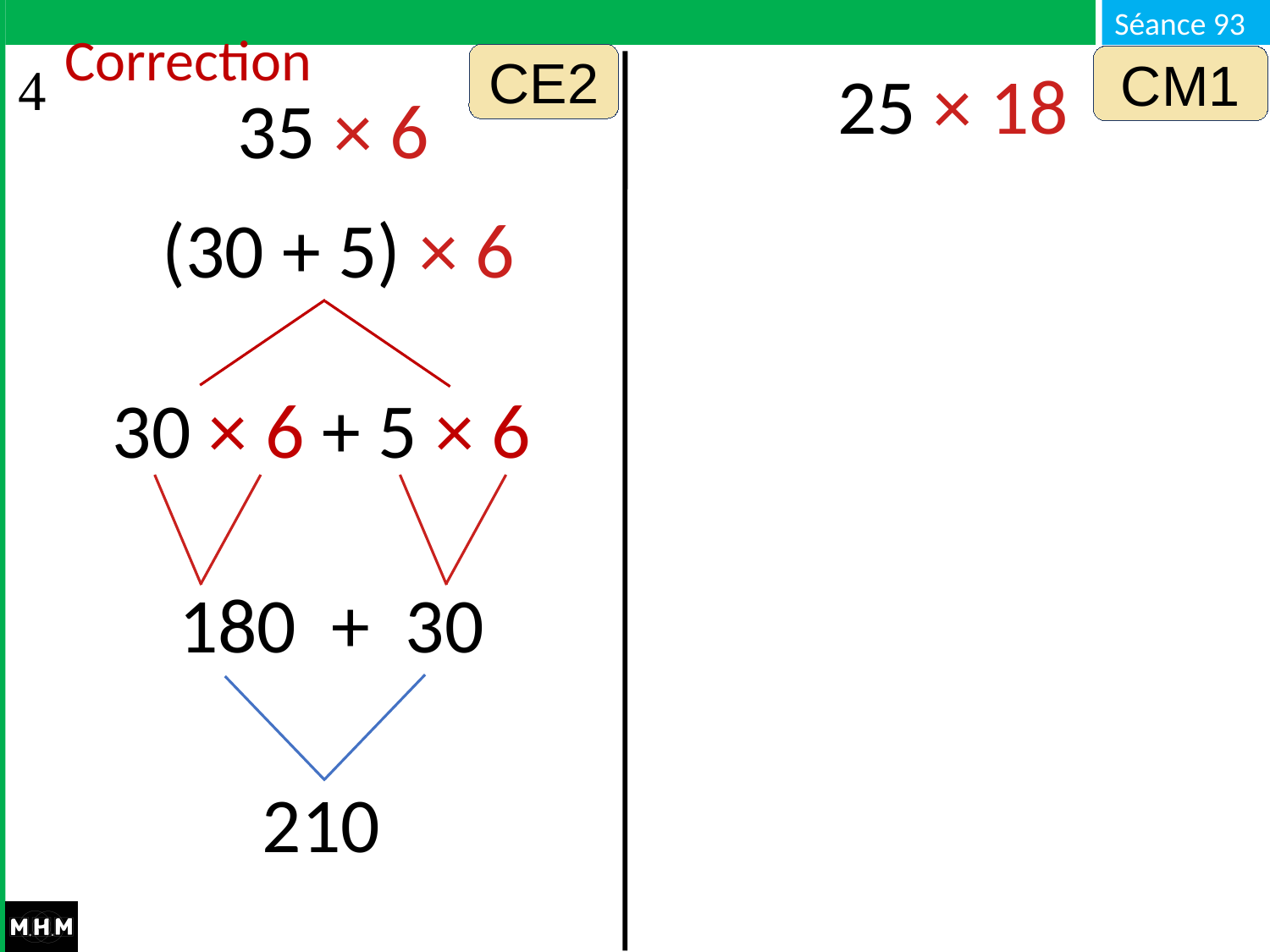

Correction
CE2
CM1
25 × 18

35 × 6
(30 + 5) × 6
30 × 6 + 5 × 6
180  +  30
210